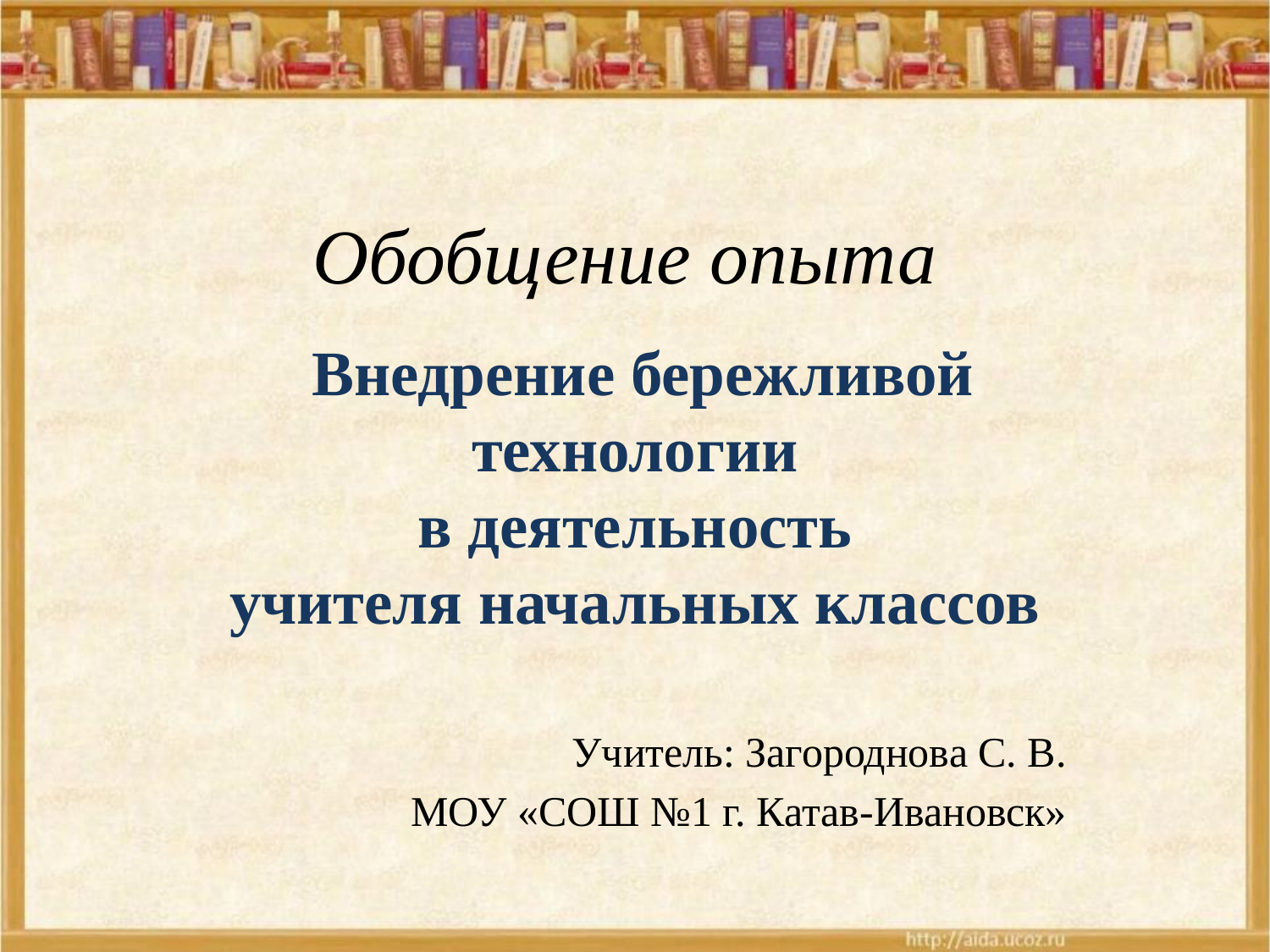

# Обобщение опыта
 Внедрение бережливой технологии
 в деятельность
учителя начальных классов

Учитель: Загороднова С. В.
МОУ «СОШ №1 г. Катав-Ивановск»